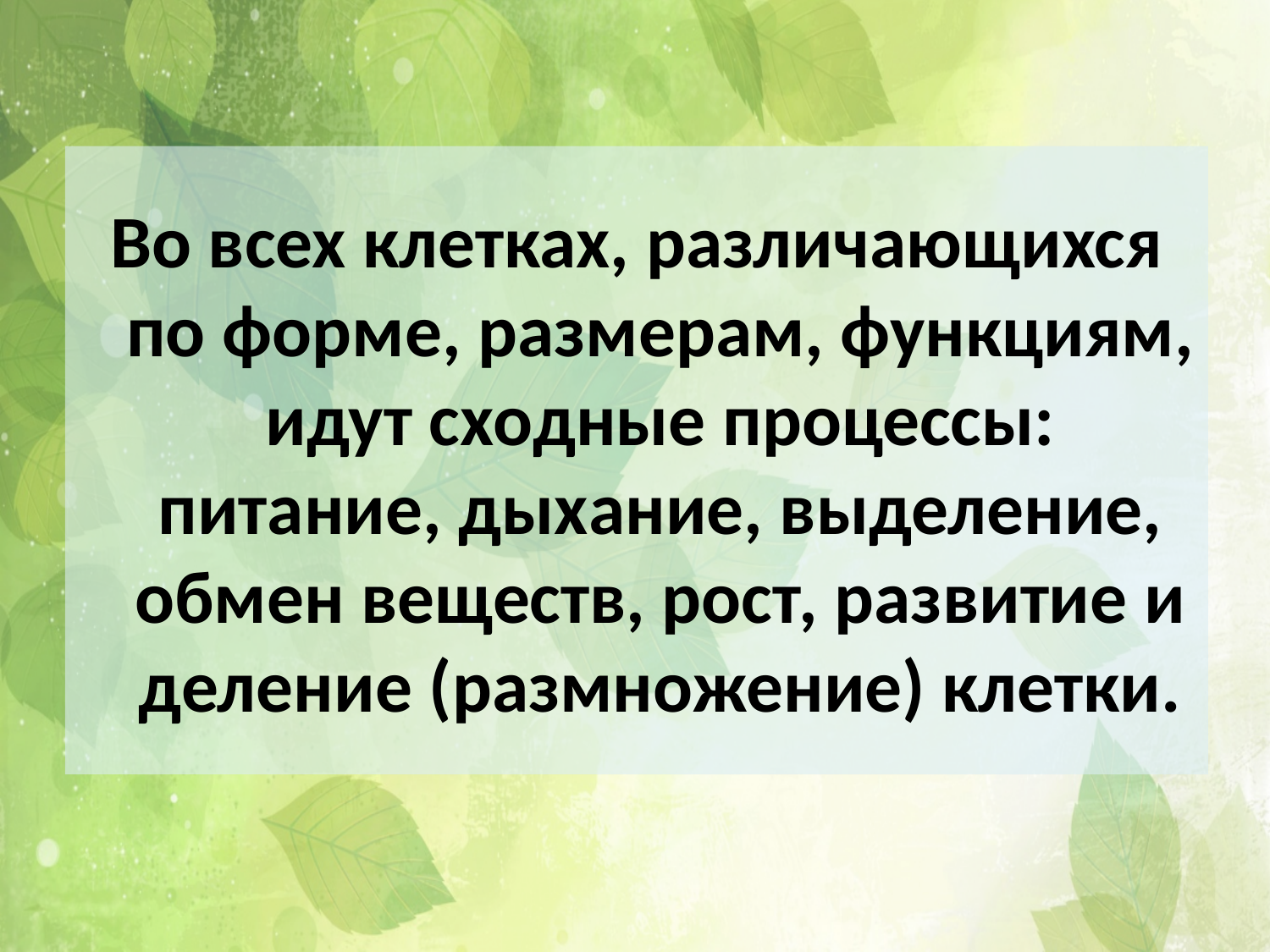

Во всех клетках, различающихся по форме, размерам, функциям, идут сходные процессы: питание, дыхание, выделение, обмен веществ, рост, развитие и деление (размножение) клетки.